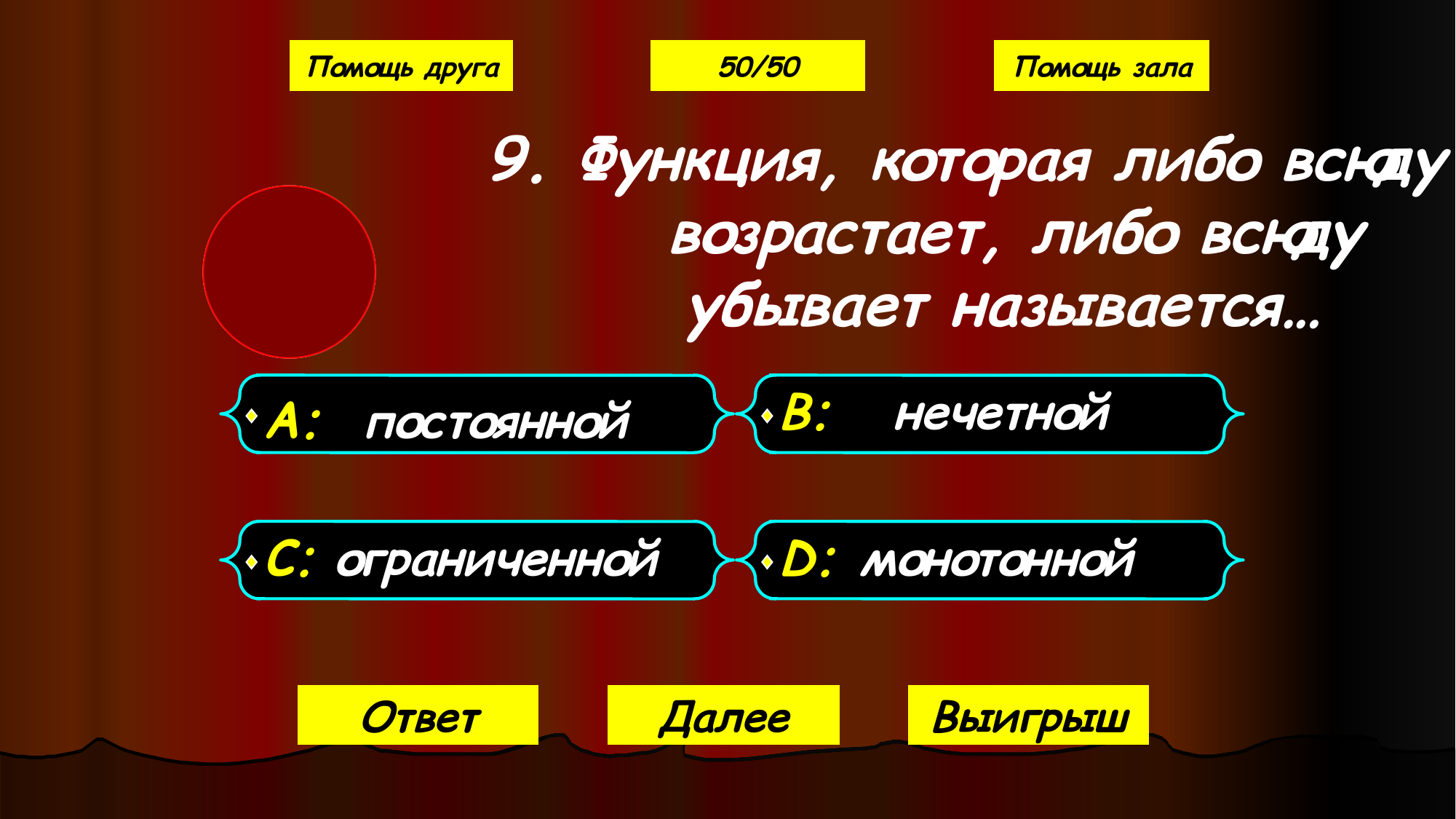

Помощь друга
50/50
Помощь зала
9. Функция, которая либо всюду возрастает, либо всюду убывает называется…

В:   нечетной

А:  постоянной

С:   ограниченной

D:  монотонной

Ответ
Далее
Выигрыш